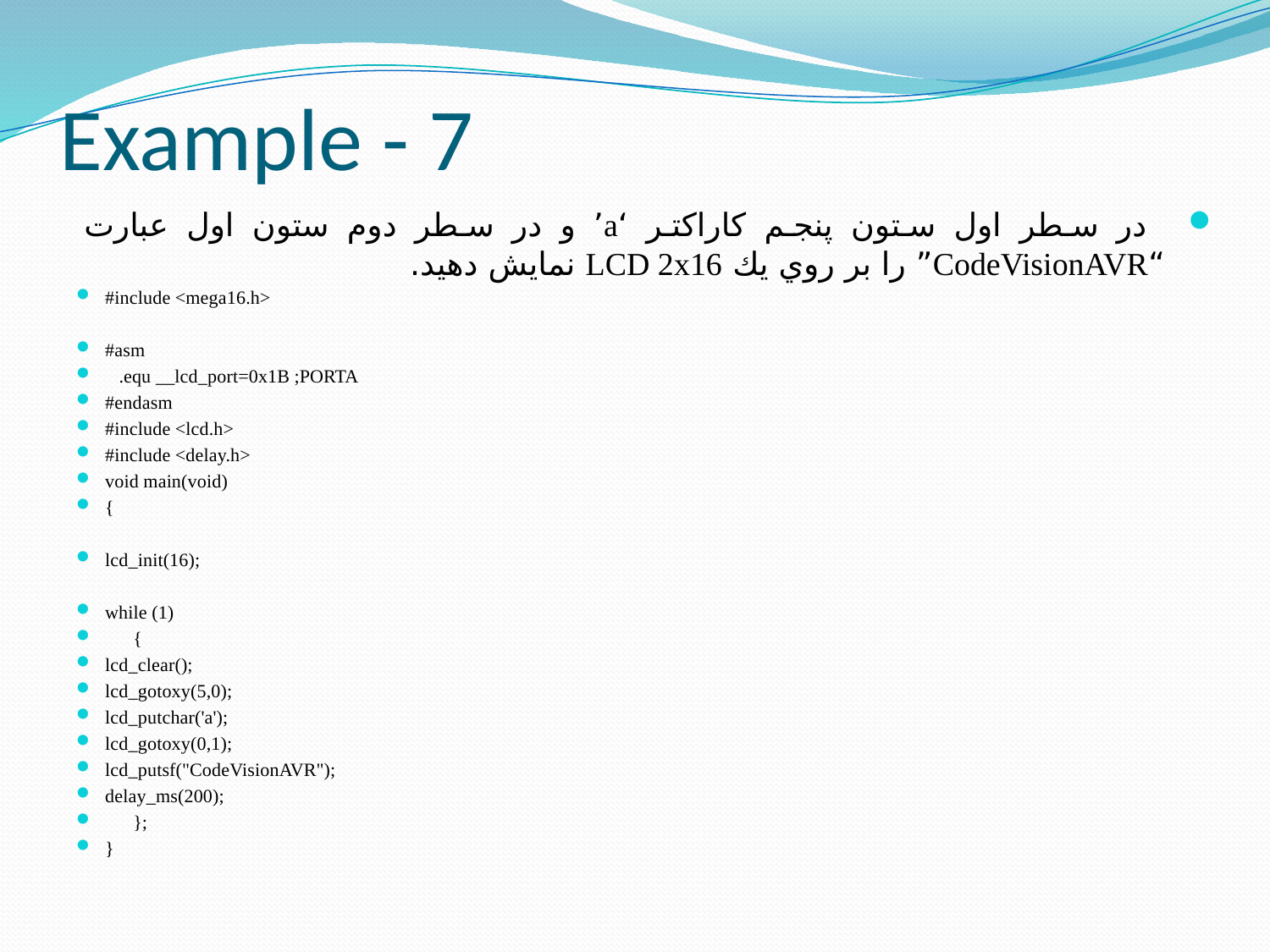

# Example - 7
 در سطر اول ستون پنجم كاراكتر ‘a’ و در سطر دوم ستون اول عبارت “CodeVisionAVR” را بر روي يك LCD 2x16 نمايش دهيد.
#include <mega16.h>

#asm
   .equ __lcd_port=0x1B ;PORTA
#endasm
#include <lcd.h>
#include <delay.h>
void main(void)
{

lcd_init(16);

while (1)
      {
lcd_clear();
lcd_gotoxy(5,0);
lcd_putchar('a');
lcd_gotoxy(0,1);
lcd_putsf("CodeVisionAVR");
delay_ms(200);
      };
}